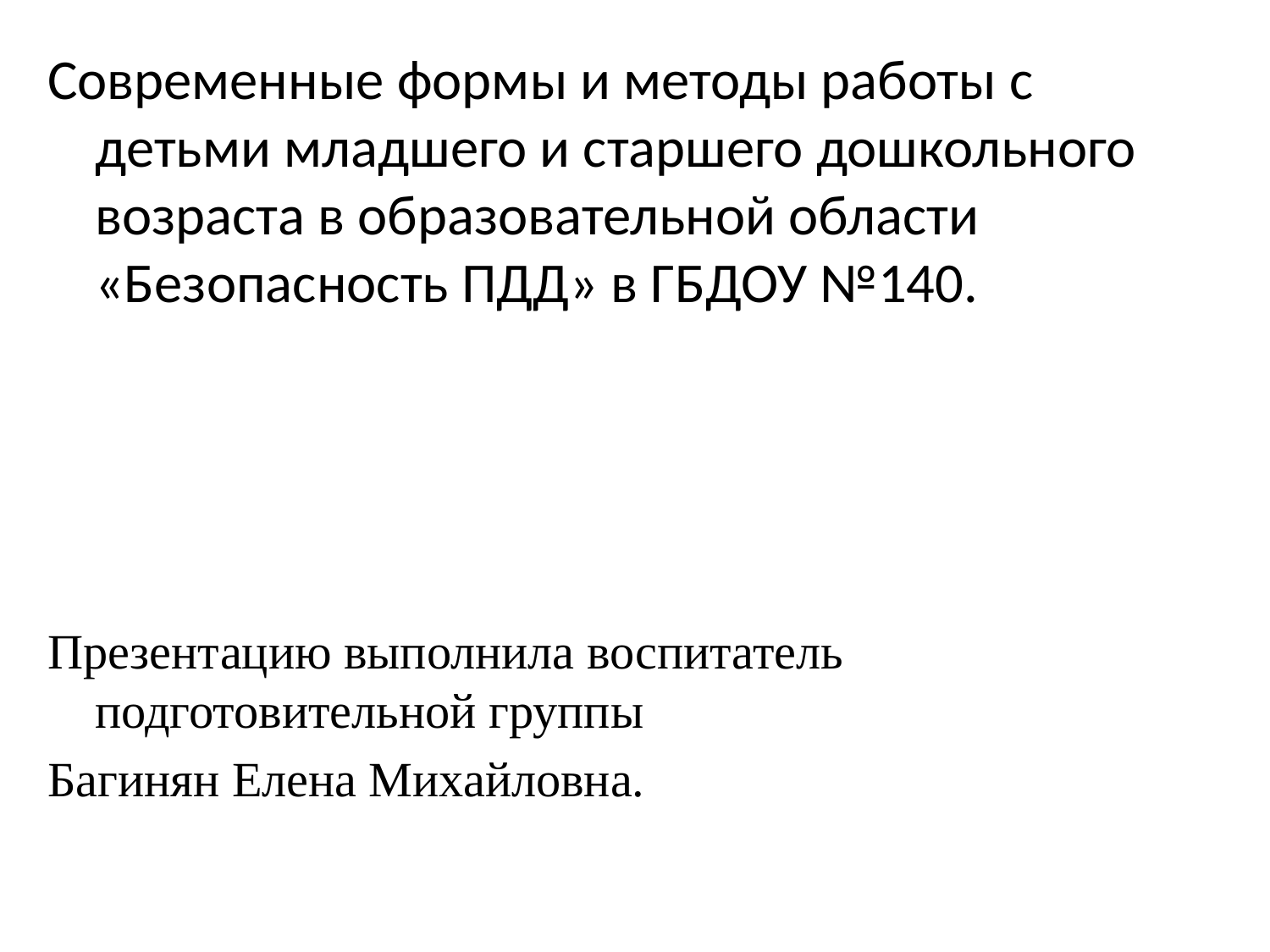

Современные формы и методы работы с детьми младшего и старшего дошкольного возраста в образовательной области «Безопасность ПДД» в ГБДОУ №140.

Презентацию выполнила воспитатель подготовительной группы
Багинян Елена Михайловна.